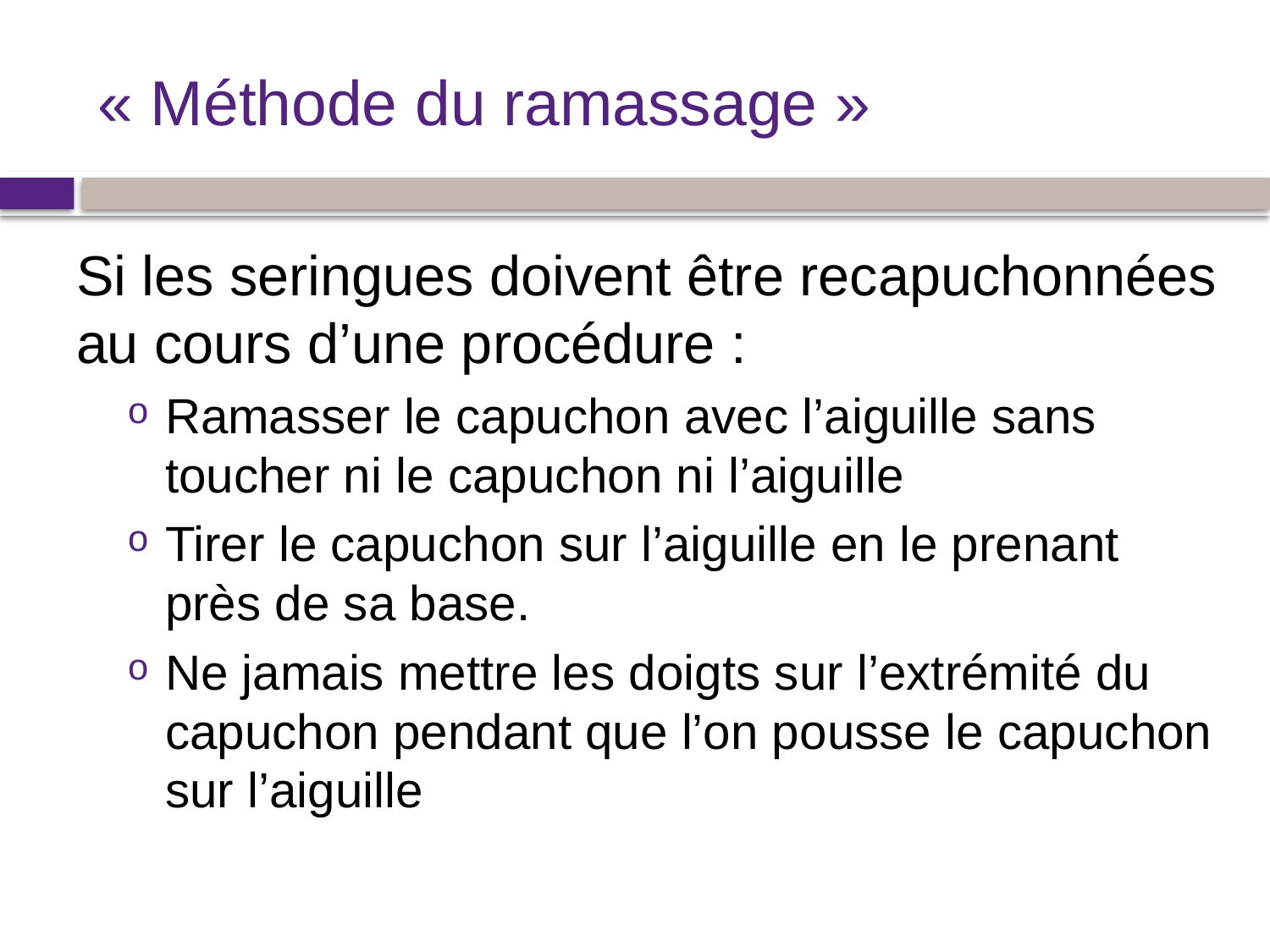

# « Méthode du ramassage »
Si les seringues doivent être recapuchonnées au cours d’une procédure :
Ramasser le capuchon avec l’aiguille sans toucher ni le capuchon ni l’aiguille
Tirer le capuchon sur l’aiguille en le prenant près de sa base.
Ne jamais mettre les doigts sur l’extrémité du capuchon pendant que l’on pousse le capuchon sur l’aiguille